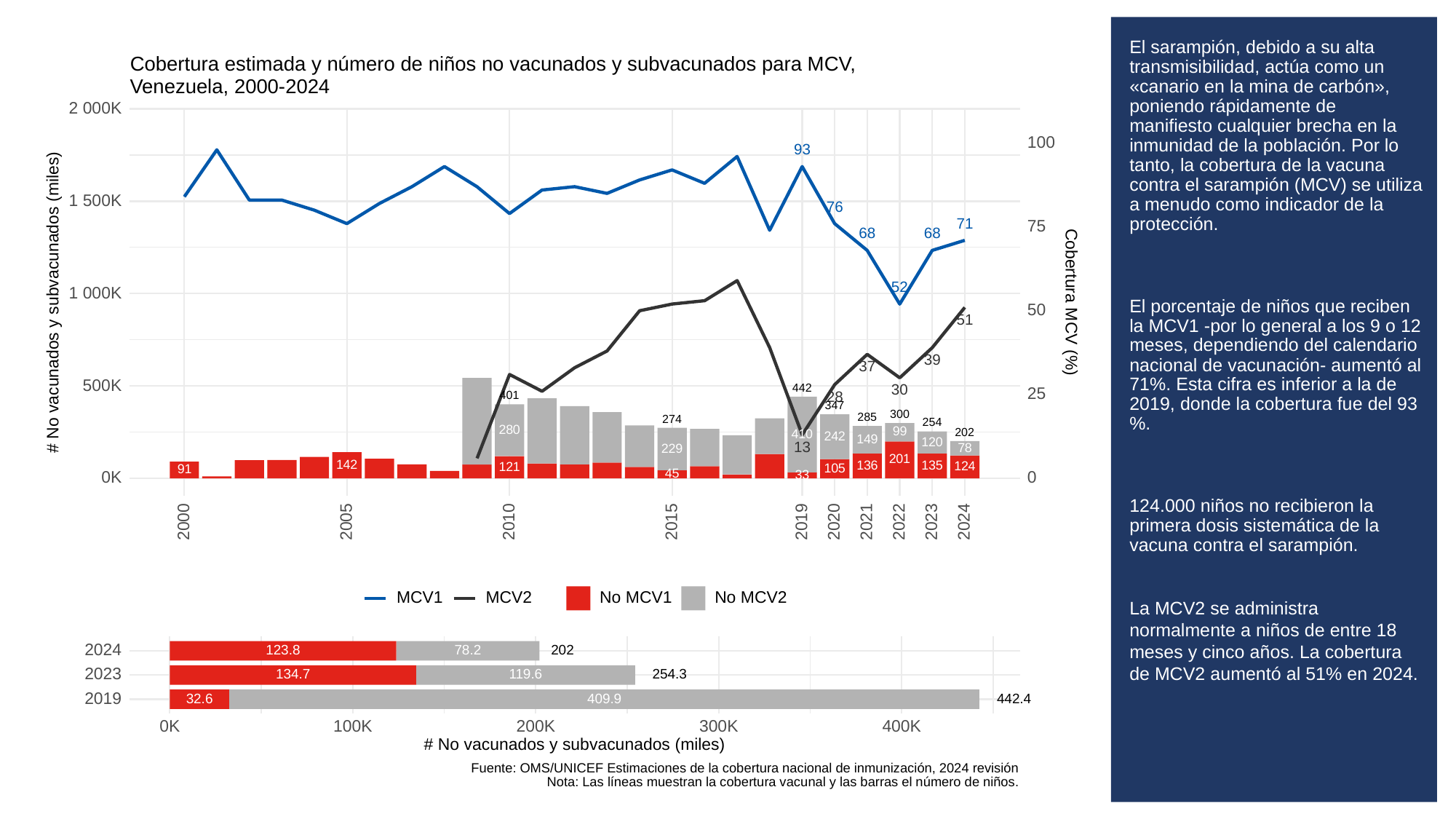

# El sarampión, debido a su alta transmisibilidad, actúa como un «canario en la mina de carbón», poniendo rápidamente de manifiesto cualquier brecha en la inmunidad de la población. Por lo tanto, la cobertura de la vacuna contra el sarampión (MCV) se utiliza a menudo como indicador de la protección.

El porcentaje de niños que reciben la MCV1 -por lo general a los 9 o 12 meses, dependiendo del calendario nacional de vacunación- aumentó al 71%. Esta cifra es inferior a la de 2019, donde la cobertura fue del 93 %.

124.000 niños no recibieron la primera dosis sistemática de la vacuna contra el sarampión.

La MCV2 se administra normalmente a niños de entre 18 meses y cinco años. La cobertura de MCV2 aumentó al 51% en 2024.

Cobertura estimada y número de niños no vacunados y subvacunados para MCV,
Venezuela, 2000-2024
2 000K

100
93

1 500K

76
71
75
68
68

52
1 000K

# No vacunados y subvacunados (miles)
Cobertura MCV (%)
50
51

39
37

500K
442
30

25
401
28

347

300

285

274

254

280

99

202

410

242

149

120

13
78
229

201

142
136
135

124

121

105

91

45

33

0K
0

2023
2000
2005
2010
2015
2019
2020
2021
2022
2024

MCV1
MCV2
No MCV1
No MCV2

2024
123.8
78.2
202

2023
134.7
254.3
119.6

2019
32.6
409.9
442.4

300K
0K
100K
200K
400K
# No vacunados y subvacunados (miles)
Fuente: OMS/UNICEF Estimaciones de la cobertura nacional de inmunización, 2024 revisión
Nota: Las líneas muestran la cobertura vacunal y las barras el número de niños.